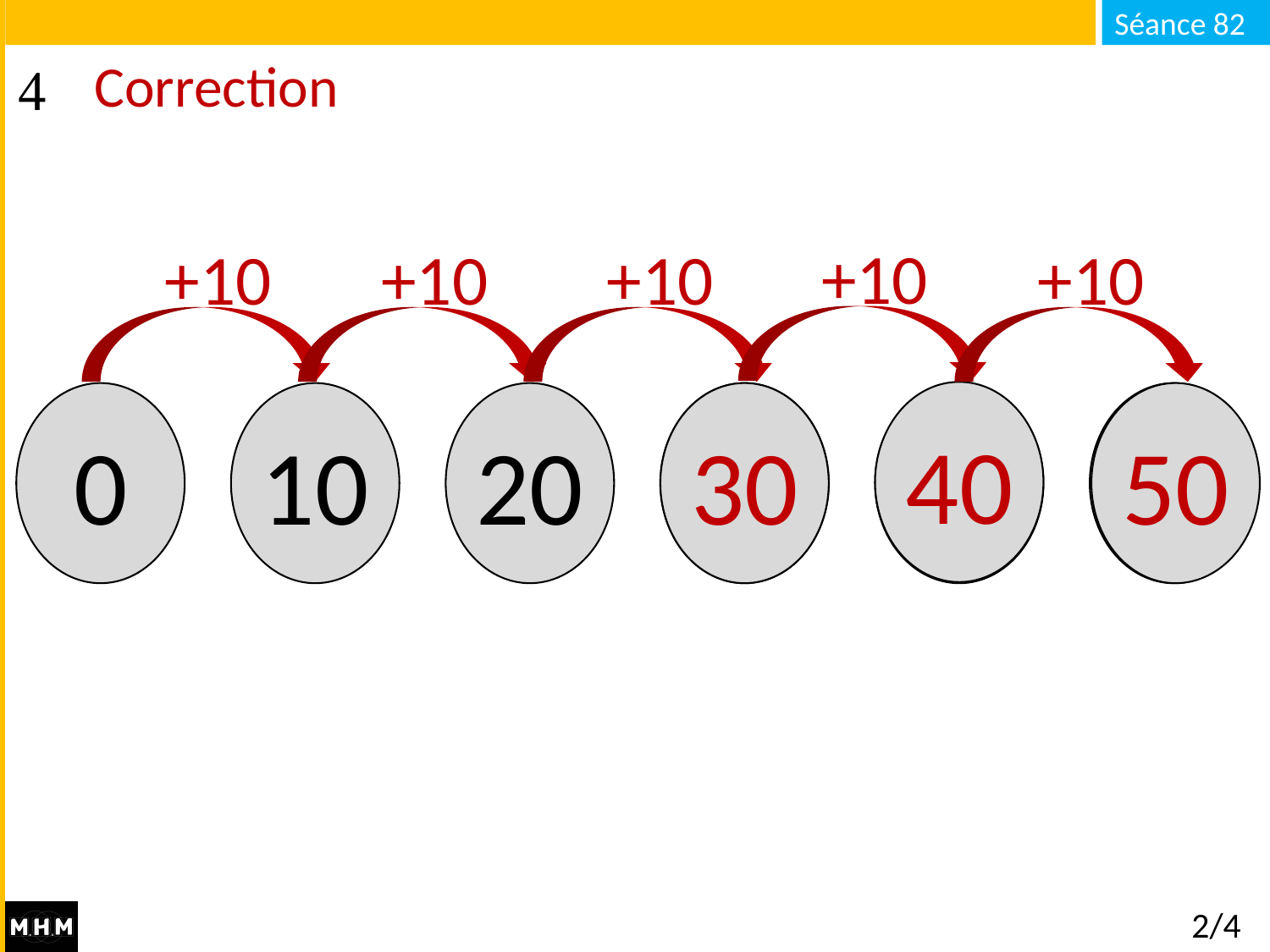

# Correction
+10

+10

+10

+10

+10

40
0
10
20
…
30
…
…
50
2/4